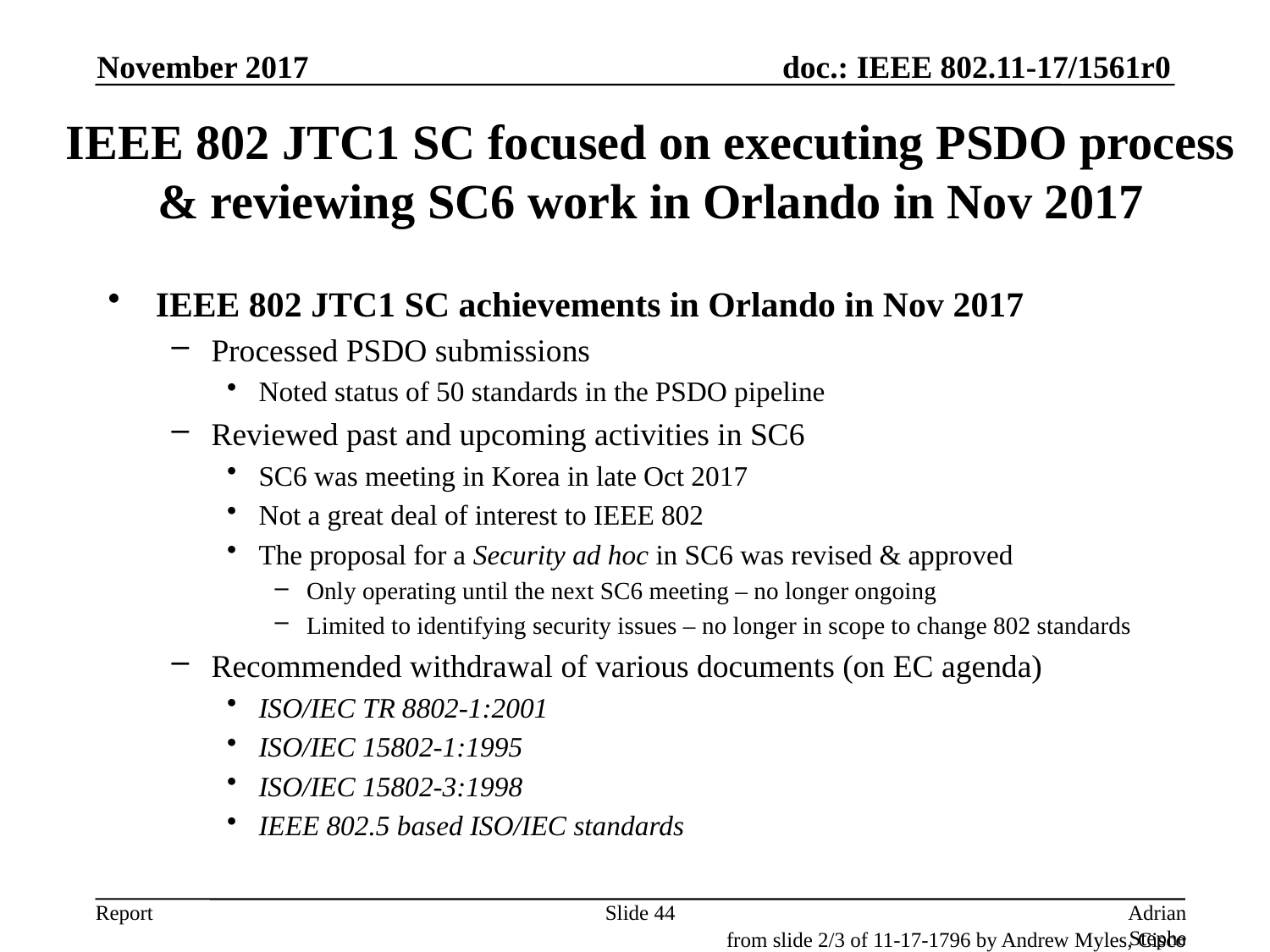

November 2017
# IEEE 802 JTC1 SC focused on executing PSDO process & reviewing SC6 work in Orlando in Nov 2017
IEEE 802 JTC1 SC achievements in Orlando in Nov 2017
Processed PSDO submissions
Noted status of 50 standards in the PSDO pipeline
Reviewed past and upcoming activities in SC6
SC6 was meeting in Korea in late Oct 2017
Not a great deal of interest to IEEE 802
The proposal for a Security ad hoc in SC6 was revised & approved
Only operating until the next SC6 meeting – no longer ongoing
Limited to identifying security issues – no longer in scope to change 802 standards
Recommended withdrawal of various documents (on EC agenda)
ISO/IEC TR 8802-1:2001
ISO/IEC 15802-1:1995
ISO/IEC 15802-3:1998
IEEE 802.5 based ISO/IEC standards

Slide 44
Adrian Stephens, Intel Corporation
from slide 2/3 of 11-17-1796 by Andrew Myles, Cisco